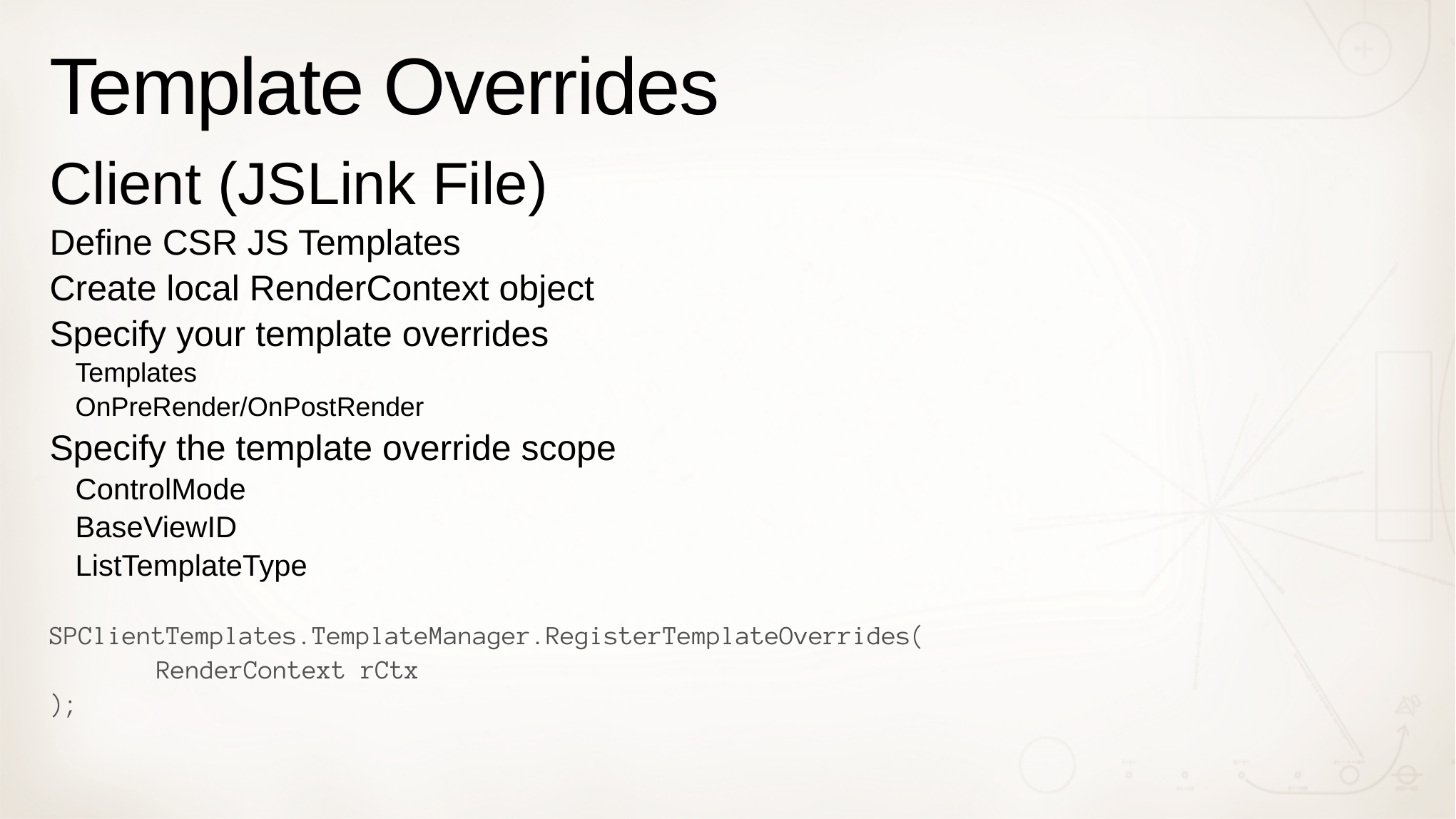

# Template Overrides
Client (JSLink File)
Define CSR JS Templates
Create local RenderContext object
Specify your template overrides
Templates
OnPreRender/OnPostRender
Specify the template override scope
ControlMode
BaseViewID
ListTemplateType

SPClientTemplates.TemplateManager.RegisterTemplateOverrides(
	RenderContext rCtx
);